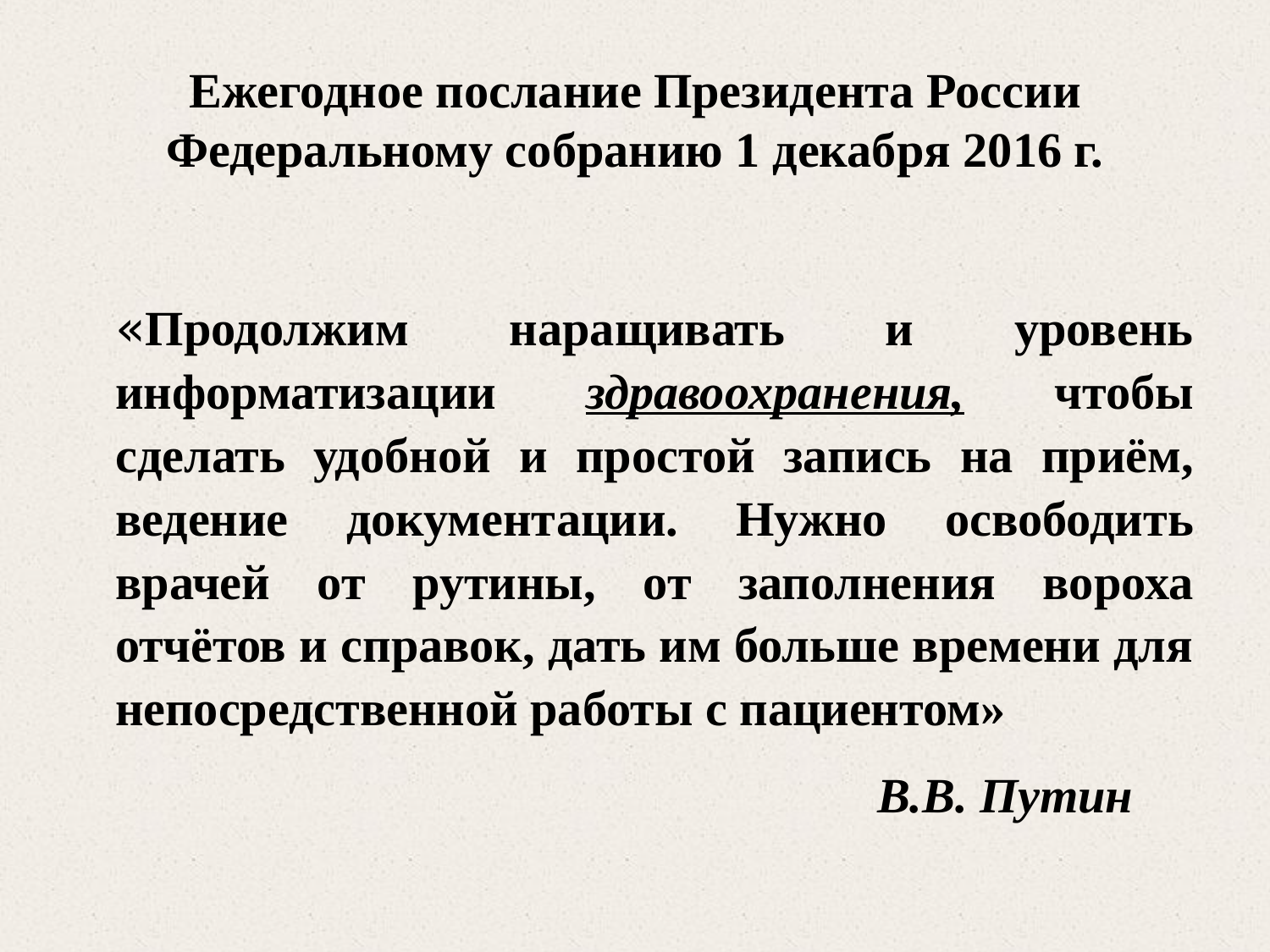

# Ежегодное послание Президента России Федеральному собранию 1 декабря 2016 г.
«Продолжим наращивать и уровень информатизации здравоохранения, чтобы сделать удобной и простой запись на приём, ведение документации. Нужно освободить врачей от рутины, от заполнения вороха отчётов и справок, дать им больше времени для непосредственной работы с пациентом»
						В.В. Путин